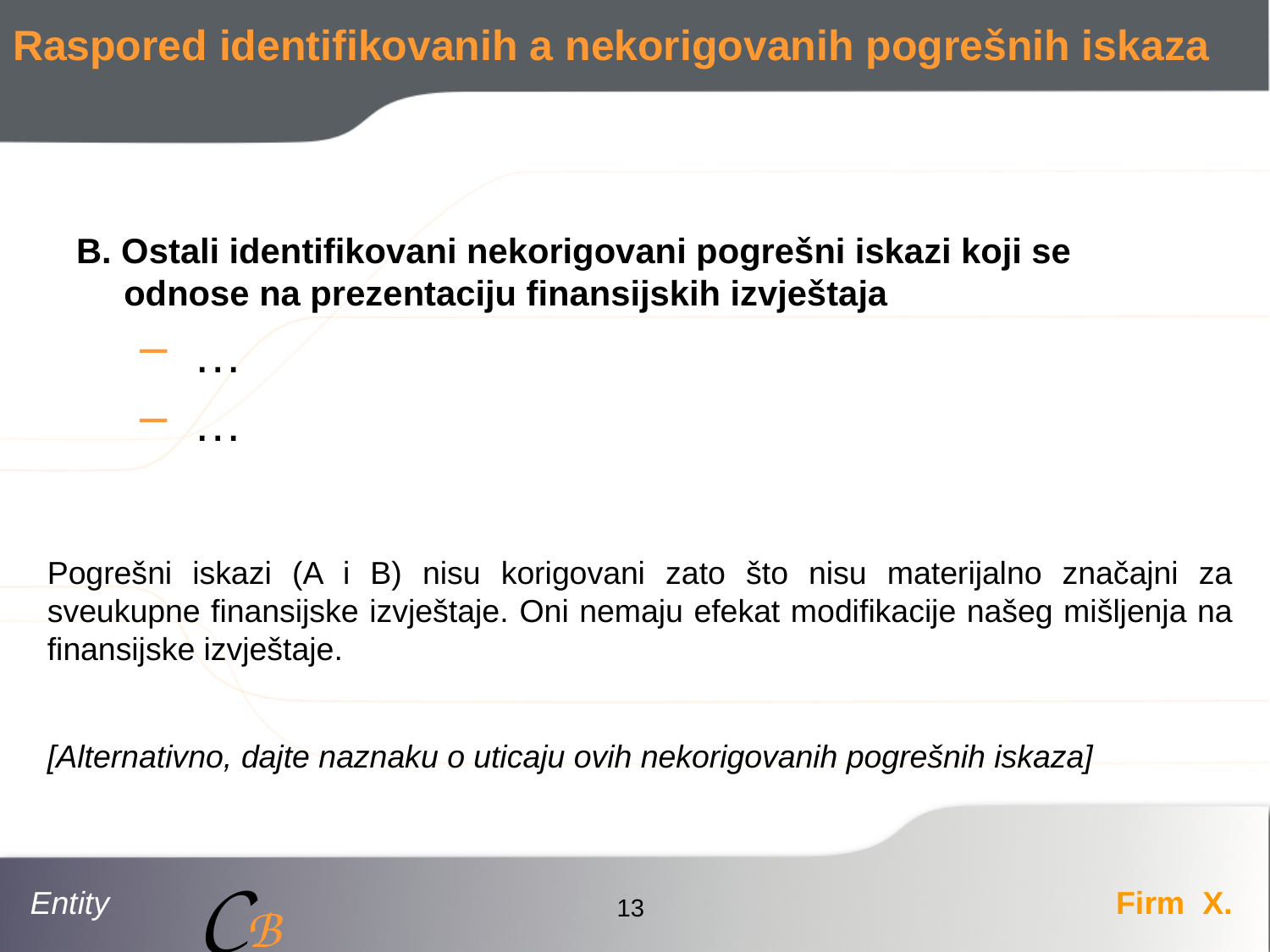

# Raspored identifikovanih a nekorigovanih pogrešnih iskaza
B. Ostali identifikovani nekorigovani pogrešni iskazi koji se odnose na prezentaciju finansijskih izvještaja
 …
 …

Pogrešni iskazi (A i B) nisu korigovani zato što nisu materijalno značajni za sveukupne finansijske izvještaje. Oni nemaju efekat modifikacije našeg mišljenja na finansijske izvještaje.

[Alternativno, dajte naznaku o uticaju ovih nekorigovanih pogrešnih iskaza]

13